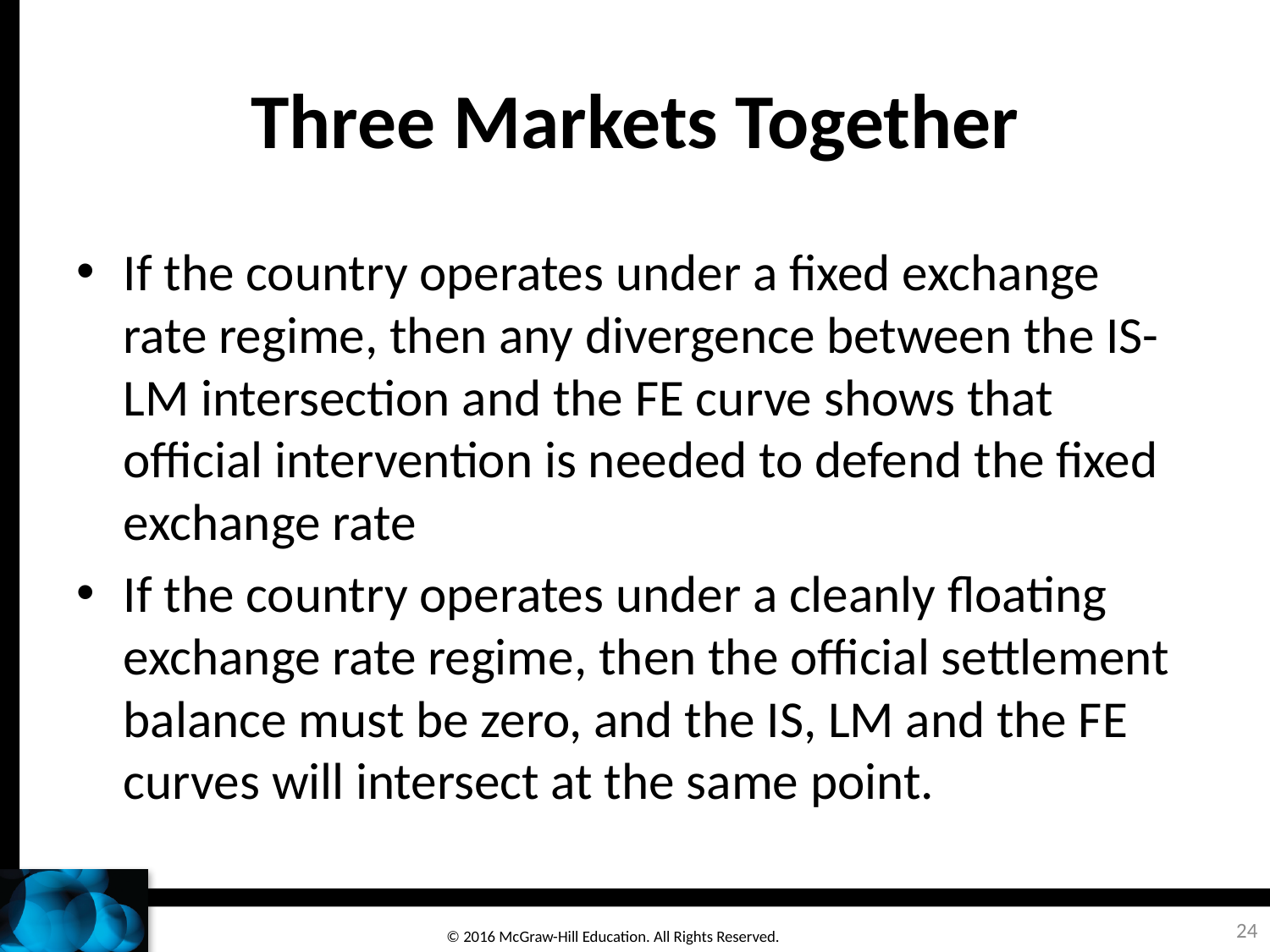

# Three Markets Together
If the country operates under a fixed exchange rate regime, then any divergence between the IS-LM intersection and the FE curve shows that official intervention is needed to defend the fixed exchange rate
If the country operates under a cleanly floating exchange rate regime, then the official settlement balance must be zero, and the IS, LM and the FE curves will intersect at the same point.
24
© 2016 McGraw-Hill Education. All Rights Reserved.